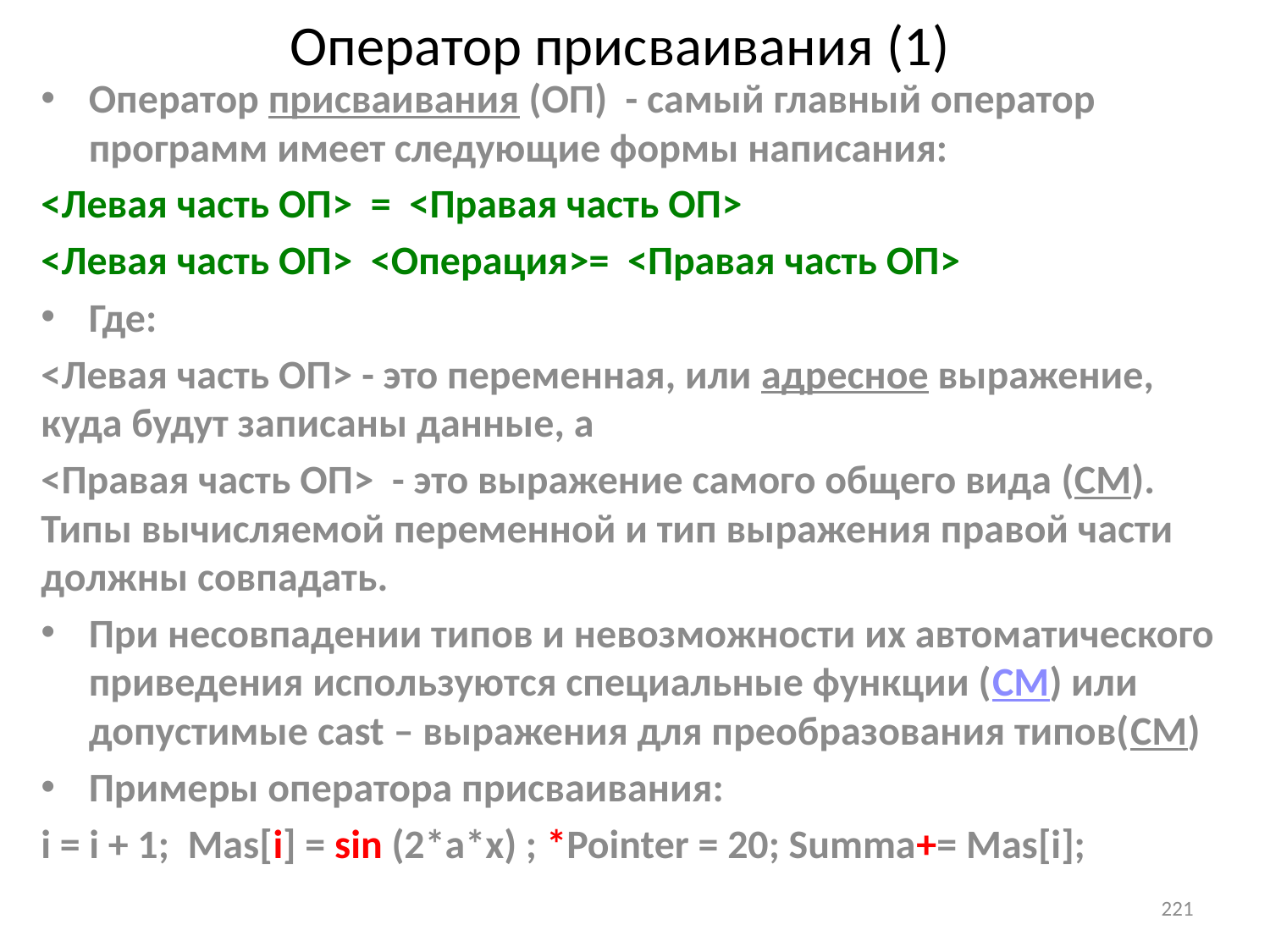

# Оператор присваивания (1)
Оператор присваивания (ОП)  - самый главный оператор программ имеет следующие формы написания:
<Левая часть ОП>  =  <Правая часть ОП>
<Левая часть ОП>  <Операция>=  <Правая часть ОП>
Где:
<Левая часть ОП> - это переменная, или адресное выражение, куда будут записаны данные, а
<Правая часть ОП>  - это выражение самого общего вида (СМ). Типы вычисляемой переменной и тип выражения правой части должны совпадать.
При несовпадении типов и невозможности их автоматического приведения используются специальные функции (СМ) или допустимые cast – выражения для преобразования типов(СМ)
Примеры оператора присваивания:
i = i + 1;  Mas[i] = sin (2*a*x) ; *Pointer = 20; Summa+= Mas[i];

221